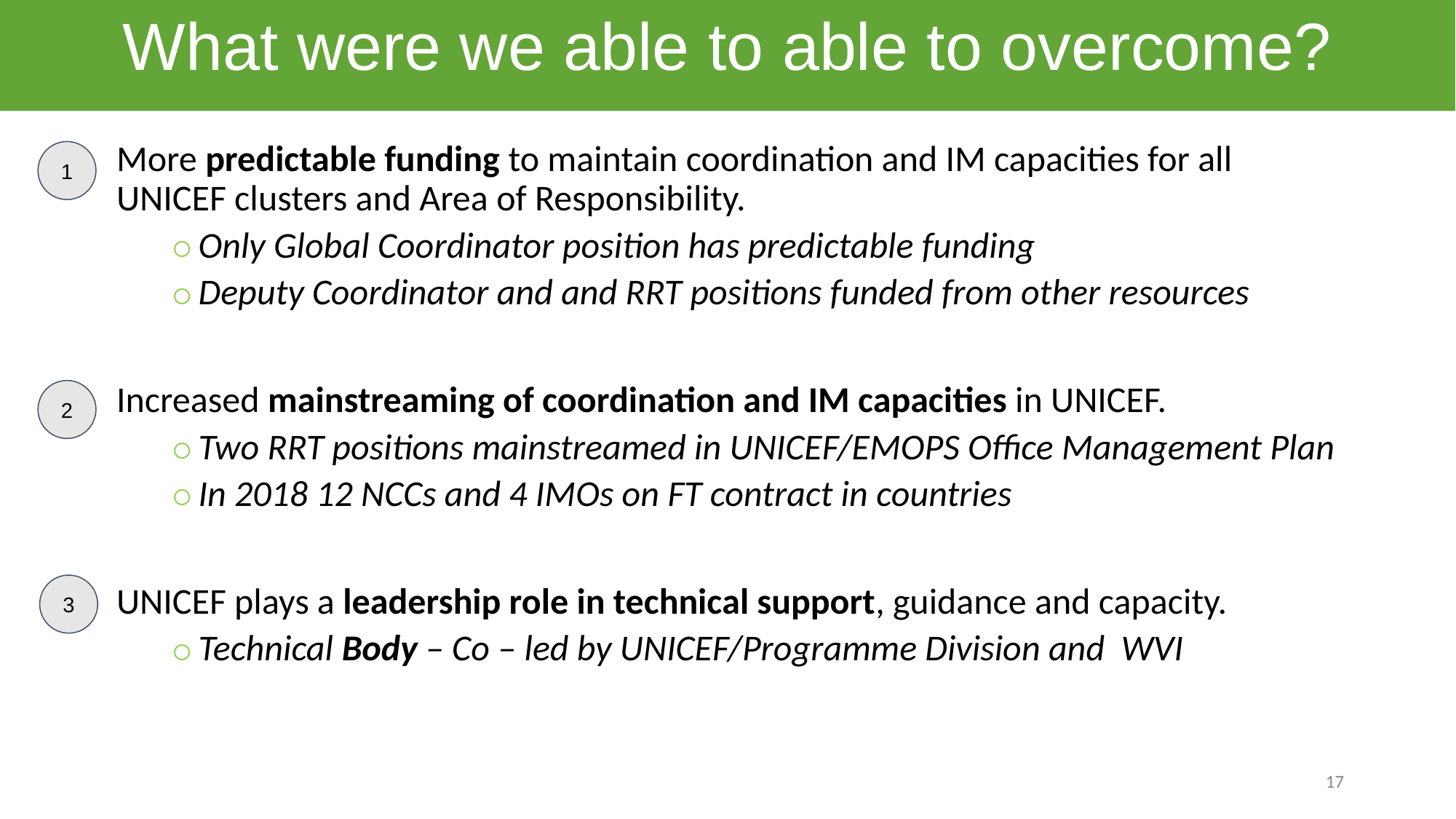

What were we able to able to overcome?
More predictable funding to maintain coordination and IM capacities for all UNICEF clusters and Area of Responsibility.
Only Global Coordinator position has predictable funding
Deputy Coordinator and and RRT positions funded from other resources

Increased mainstreaming of coordination and IM capacities in UNICEF.
Two RRT positions mainstreamed in UNICEF/EMOPS Office Management Plan
In 2018 12 NCCs and 4 IMOs on FT contract in countries

UNICEF plays a leadership role in technical support, guidance and capacity.
Technical Body – Co – led by UNICEF/Programme Division and  WVI

1
2
3
17